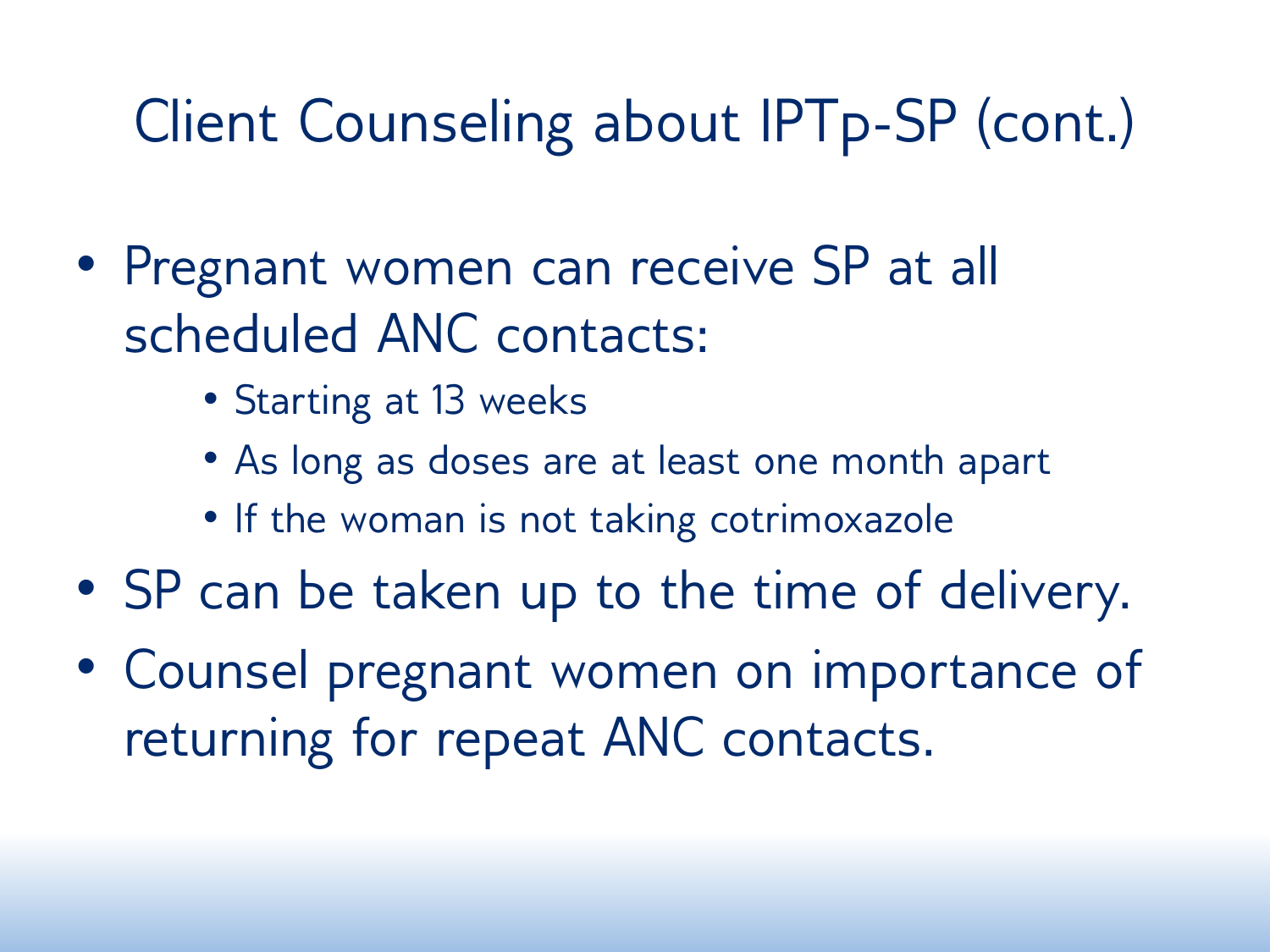

# Client Counseling about IPTp-SP (cont.)
Pregnant women can receive SP at all scheduled ANC contacts:
Starting at 13 weeks
As long as doses are at least one month apart
If the woman is not taking cotrimoxazole
SP can be taken up to the time of delivery.
Counsel pregnant women on importance of returning for repeat ANC contacts.